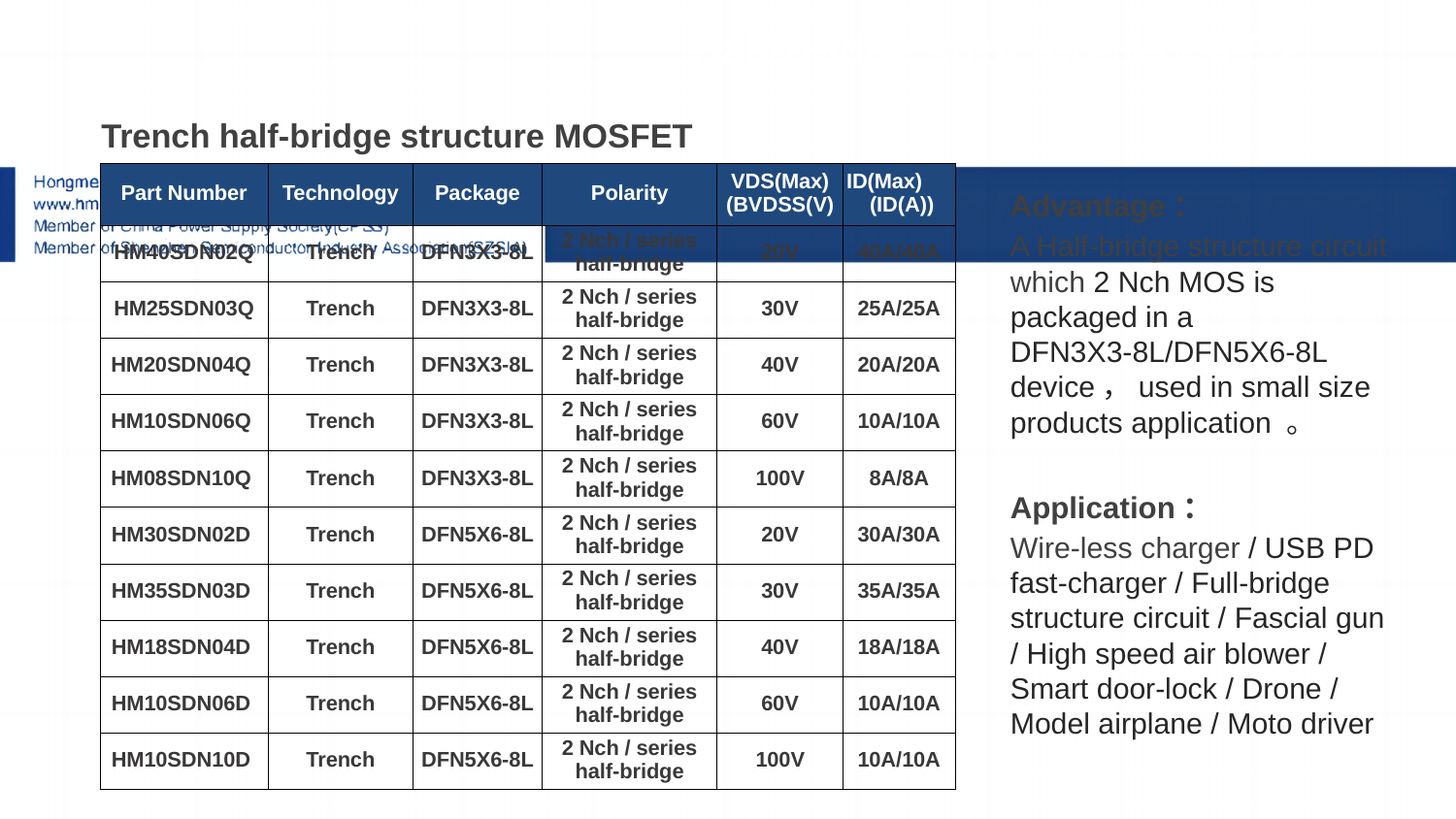

Half-bridge structure MOSFET
| Trench half-bridge structure MOSFET |  |  |  |  |  |
| --- | --- | --- | --- | --- | --- |
| Part Number | Technology | Package | Polarity | VDS(Max) (BVDSS(V) | ID(Max) (ID(A)) |
| HM40SDN02Q | Trench | DFN3X3-8L | 2 Nch / series half-bridge | 20V | 40A/40A |
| HM25SDN03Q | Trench | DFN3X3-8L | 2 Nch / series half-bridge | 30V | 25A/25A |
| HM20SDN04Q | Trench | DFN3X3-8L | 2 Nch / series half-bridge | 40V | 20A/20A |
| HM10SDN06Q | Trench | DFN3X3-8L | 2 Nch / series half-bridge | 60V | 10A/10A |
| HM08SDN10Q | Trench | DFN3X3-8L | 2 Nch / series half-bridge | 100V | 8A/8A |
| HM30SDN02D | Trench | DFN5X6-8L | 2 Nch / series half-bridge | 20V | 30A/30A |
| HM35SDN03D | Trench | DFN5X6-8L | 2 Nch / series half-bridge | 30V | 35A/35A |
| HM18SDN04D | Trench | DFN5X6-8L | 2 Nch / series half-bridge | 40V | 18A/18A |
| HM10SDN06D | Trench | DFN5X6-8L | 2 Nch / series half-bridge | 60V | 10A/10A |
| HM10SDN10D | Trench | DFN5X6-8L | 2 Nch / series half-bridge | 100V | 10A/10A |
Advantage：
A Half-bridge structure circuit which 2 Nch MOS is packaged in a DFN3X3-8L/DFN5X6-8L device，used in small size products application 。

Application：
Wire-less charger / USB PD fast-charger / Full-bridge structure circuit / Fascial gun / High speed air blower / Smart door-lock / Drone / Model airplane / Moto driver

# 6-2